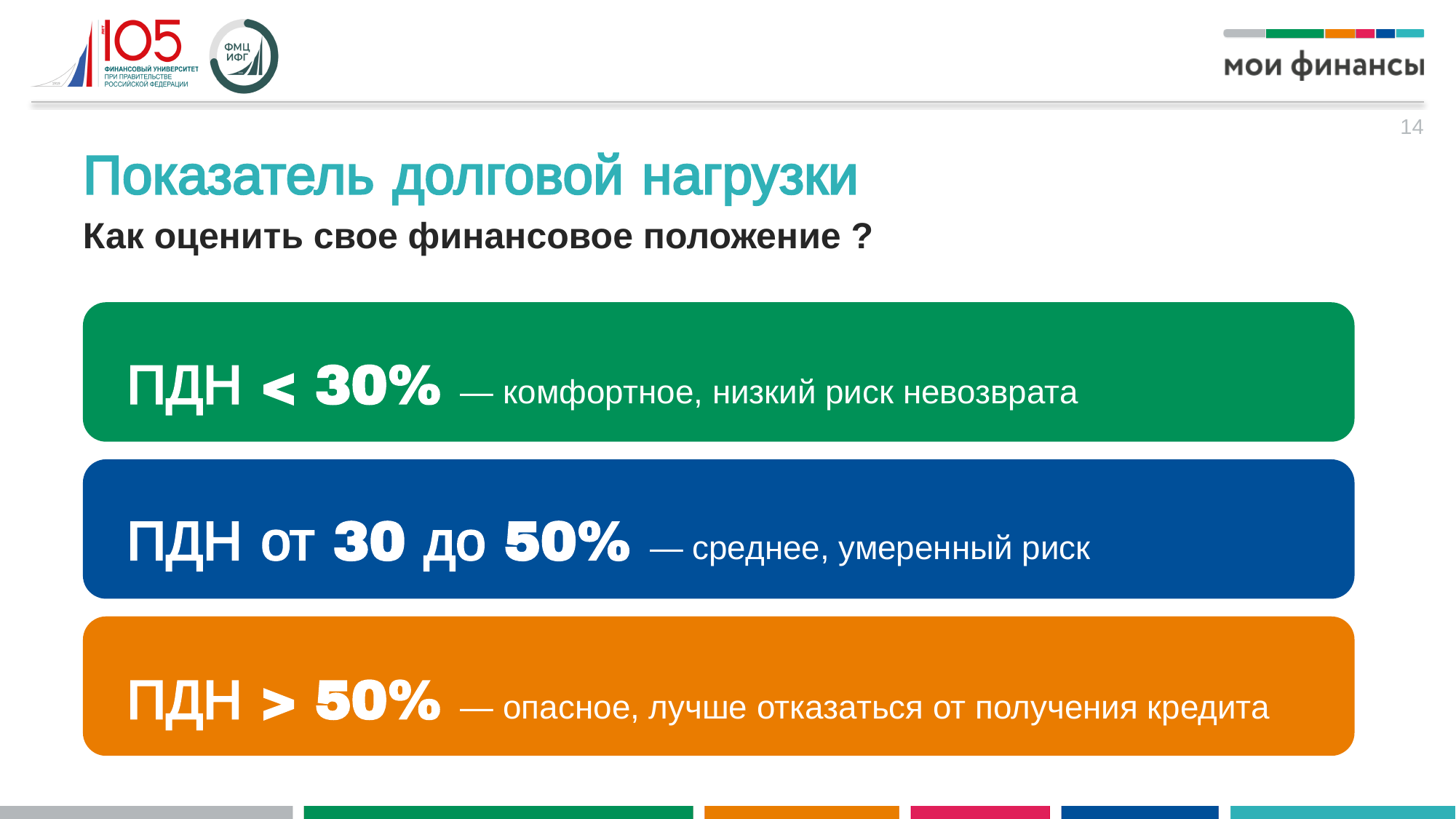

14
Показатель долговой нагрузки
Как оценить свое финансовое положение ?

ПДН < 30% — комфортное, низкий риск невозврата
ПДН от 30 до 50% — среднее, умеренный риск

ПДН > 50% — опасное, лучше отказаться от получения кредита